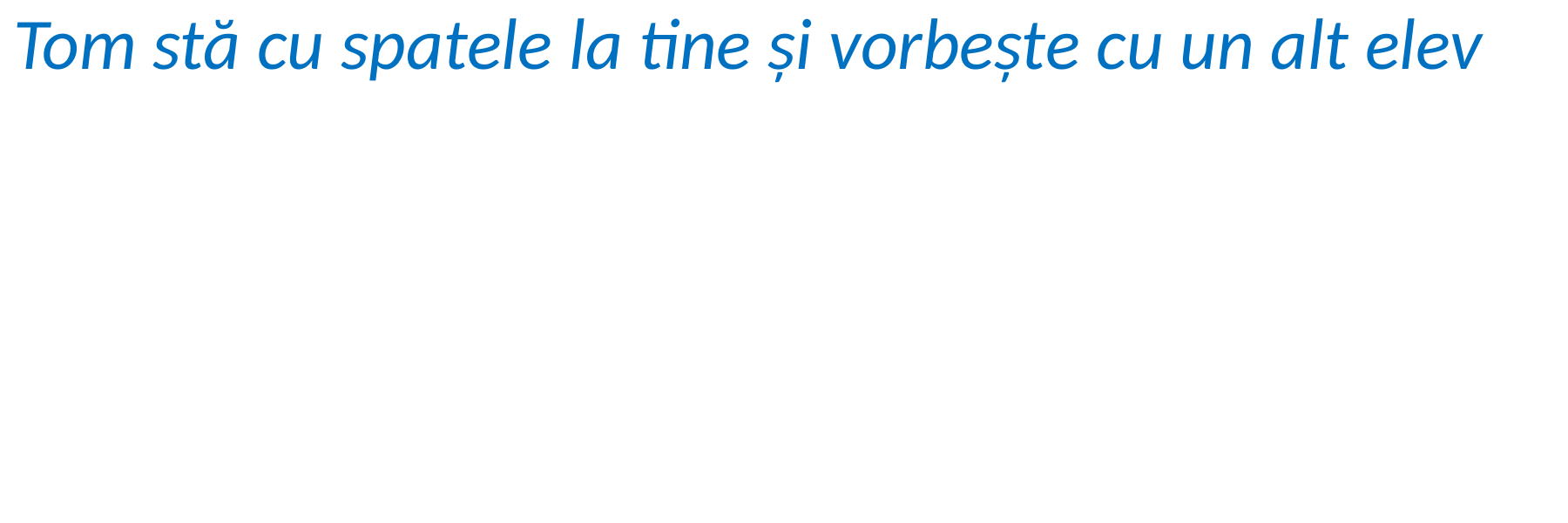

Tom stă cu spatele la tine și vorbește cu un alt elev